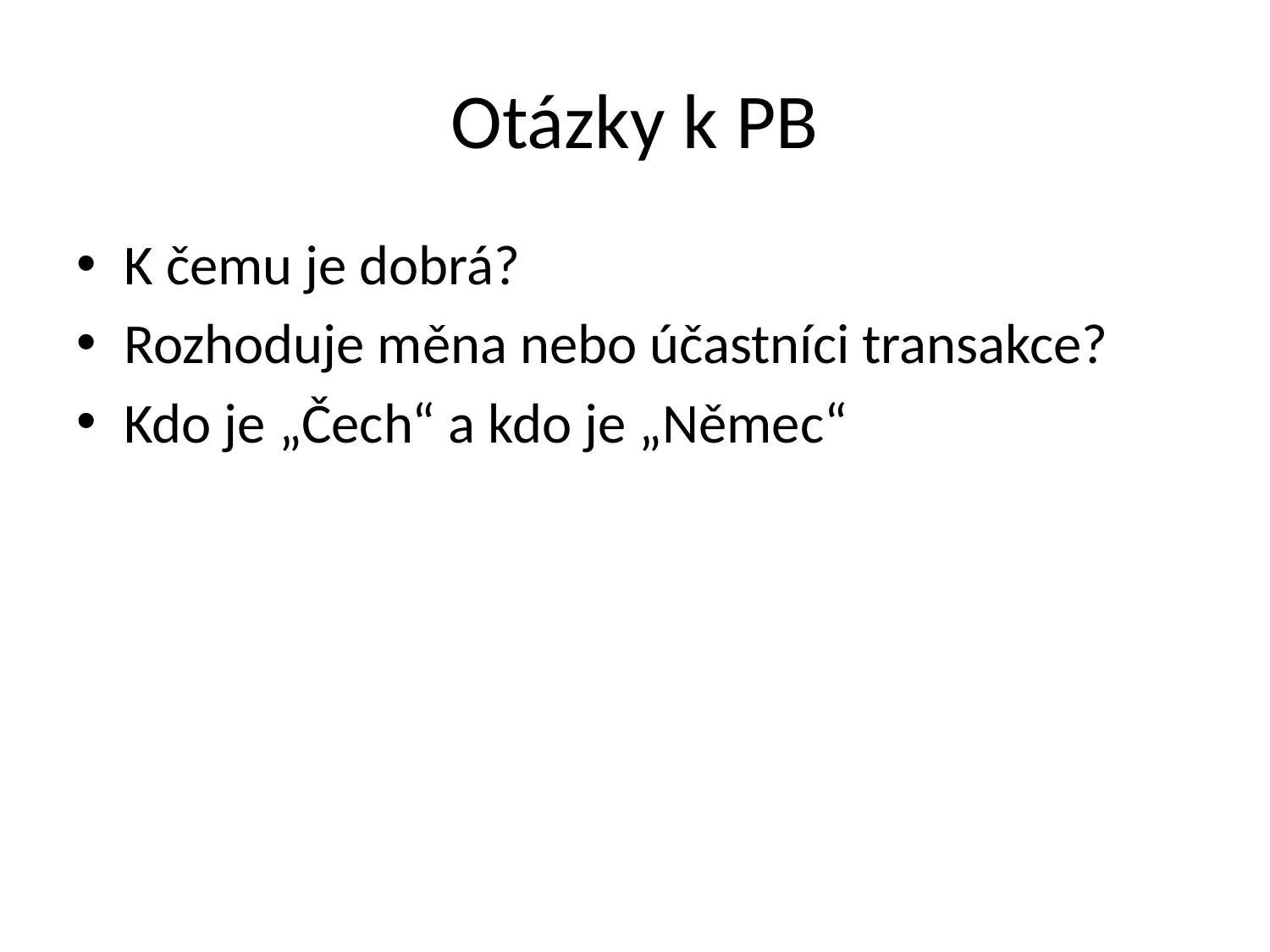

# Otázky k PB
K čemu je dobrá?
Rozhoduje měna nebo účastníci transakce?
Kdo je „Čech“ a kdo je „Němec“